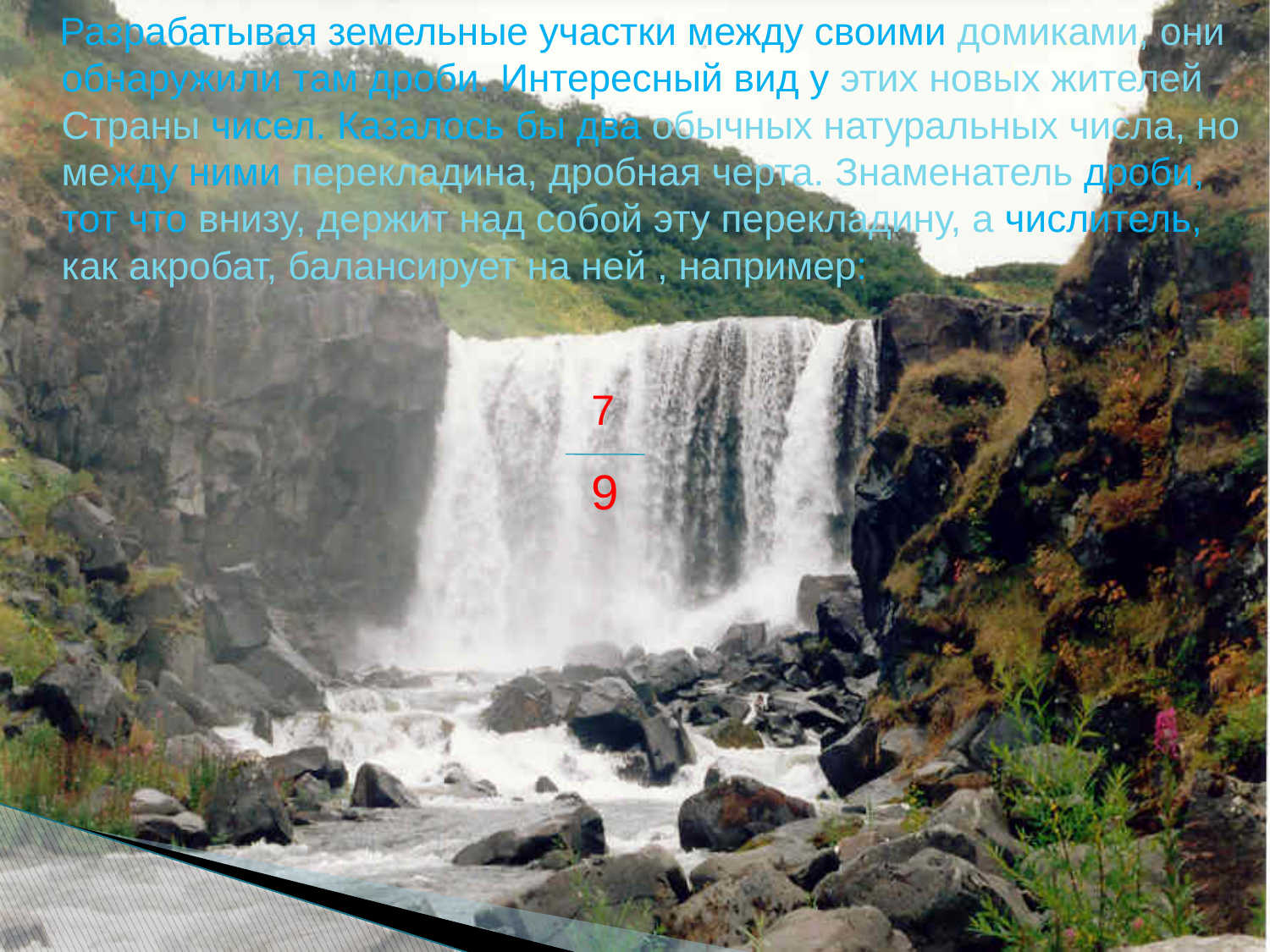

Разрабатывая земельные участки между своими домиками, они обнаружили там дроби. Интересный вид у этих новых жителей Страны чисел. Казалось бы два обычных натуральных числа, но между ними перекладина, дробная черта. Знаменатель дроби, тот что внизу, держит над собой эту перекладину, а числитель, как акробат, балансирует на ней , например:
7
9